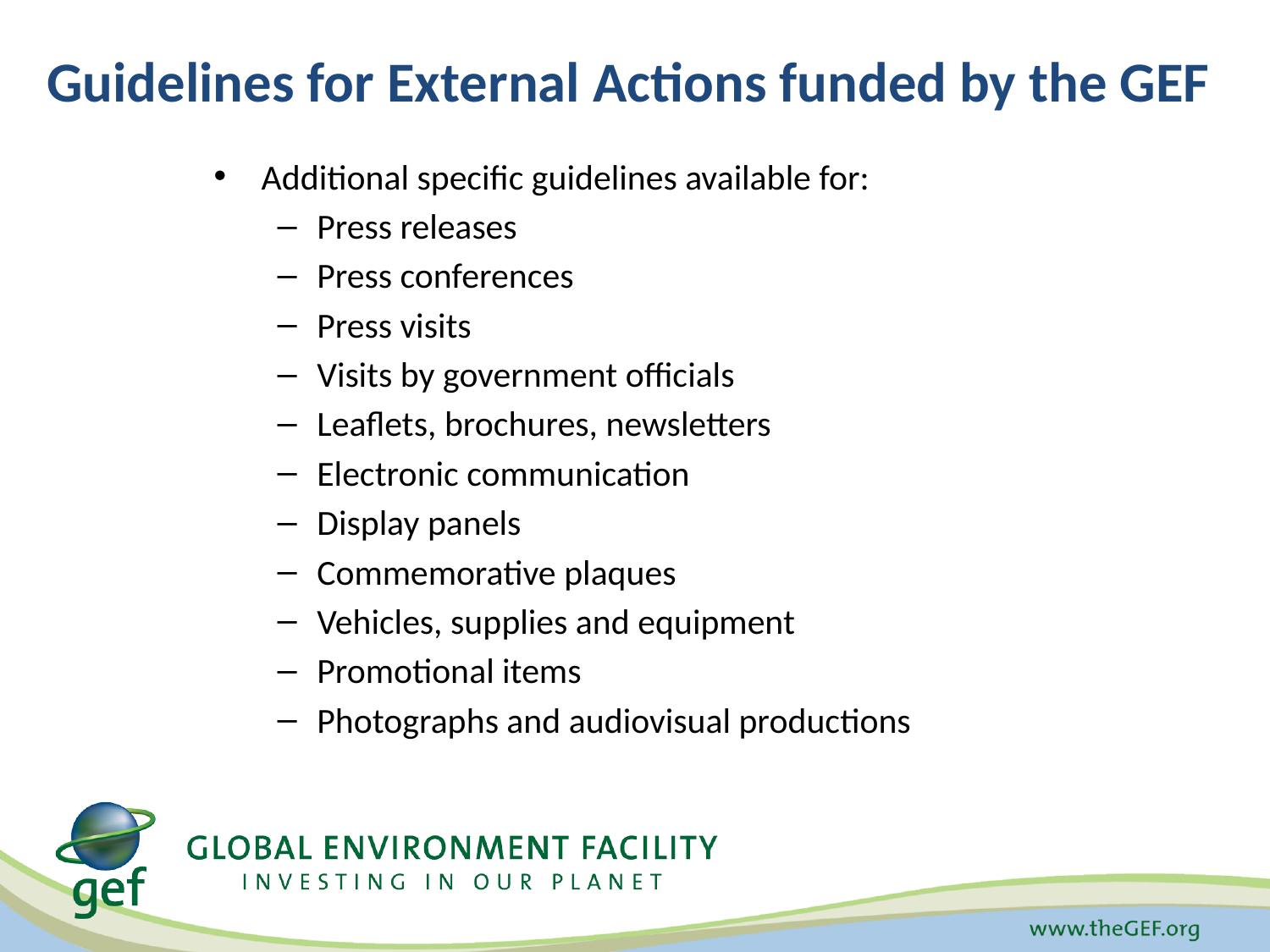

# Guidelines for External Actions funded by the GEF
Additional specific guidelines available for:
Press releases
Press conferences
Press visits
Visits by government officials
Leaflets, brochures, newsletters
Electronic communication
Display panels
Commemorative plaques
Vehicles, supplies and equipment
Promotional items
Photographs and audiovisual productions